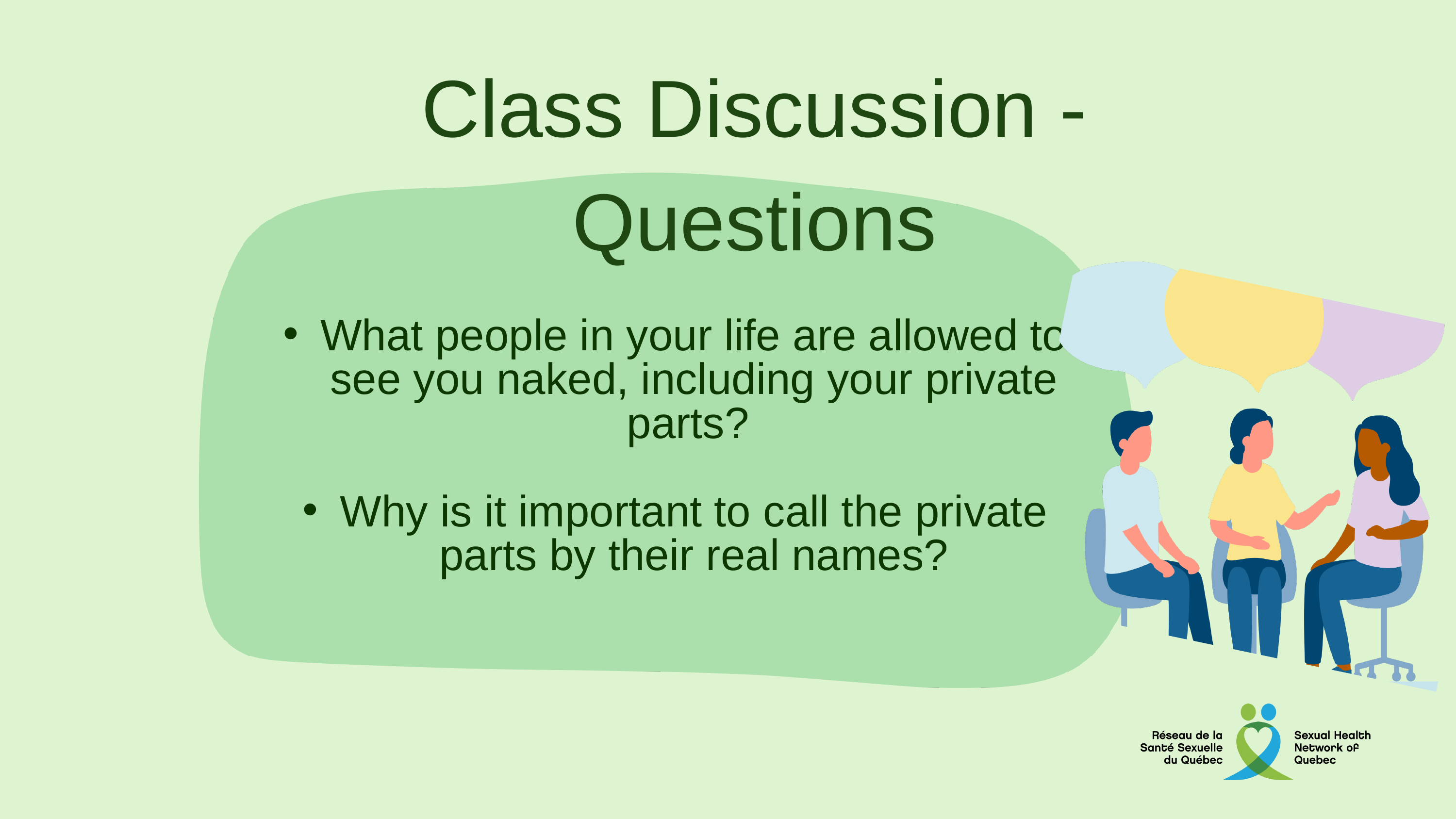

Class Discussion - Questions

What people in your life are allowed to see you naked, including your private parts?

Why is it important to call the private parts by their real names?